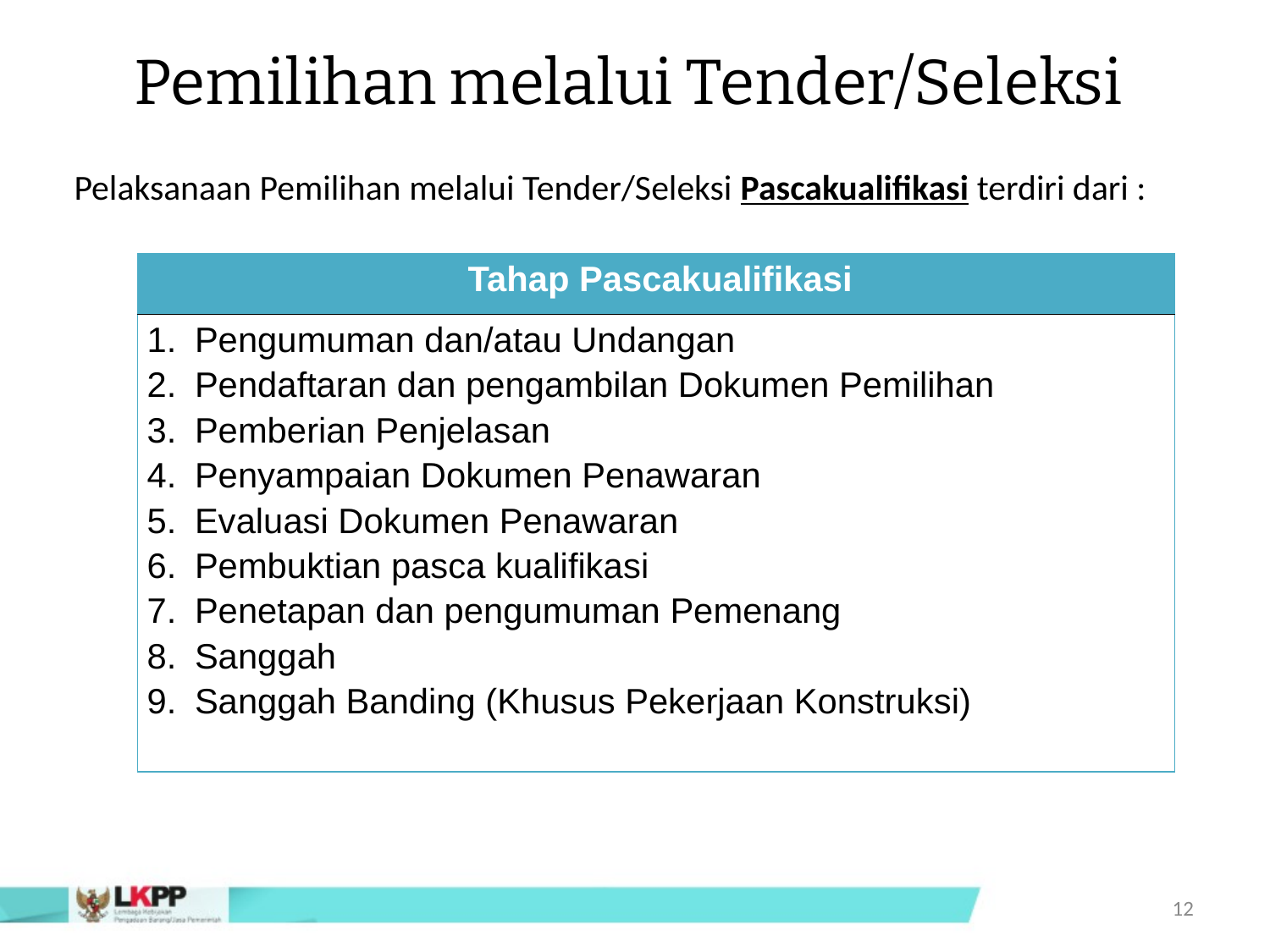

Pemilihan melalui Tender/Seleksi
Pelaksanaan Pemilihan melalui Tender/Seleksi Pascakualifikasi terdiri dari :
| Tahap Pascakualifikasi |
| --- |
| Pengumuman dan/atau Undangan Pendaftaran dan pengambilan Dokumen Pemilihan Pemberian Penjelasan Penyampaian Dokumen Penawaran Evaluasi Dokumen Penawaran Pembuktian pasca kualifikasi Penetapan dan pengumuman Pemenang Sanggah Sanggah Banding (Khusus Pekerjaan Konstruksi) |
12